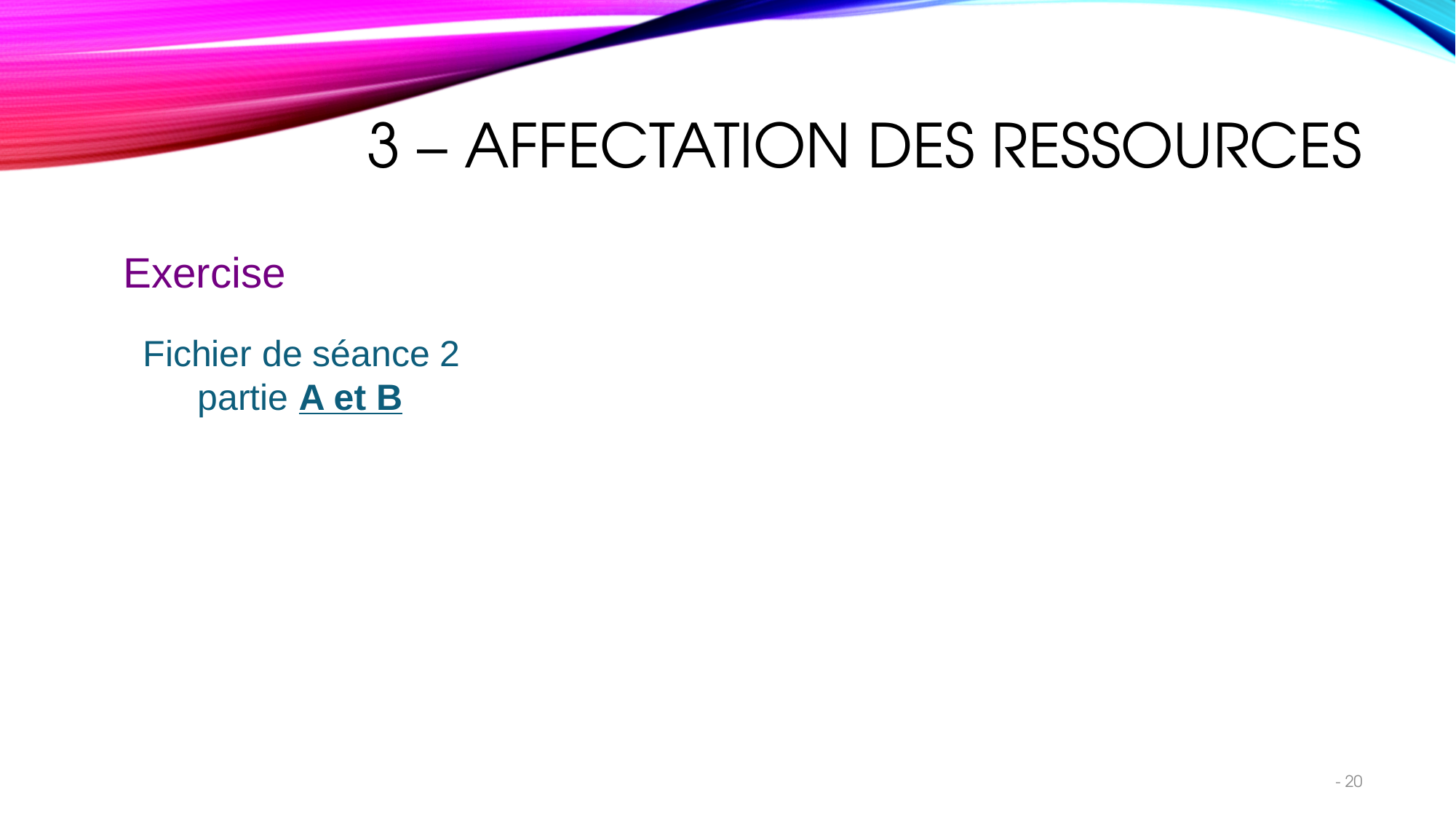

3 – Affectation des ressources
Exercise
Fichier de séance 2
partie A et B
20